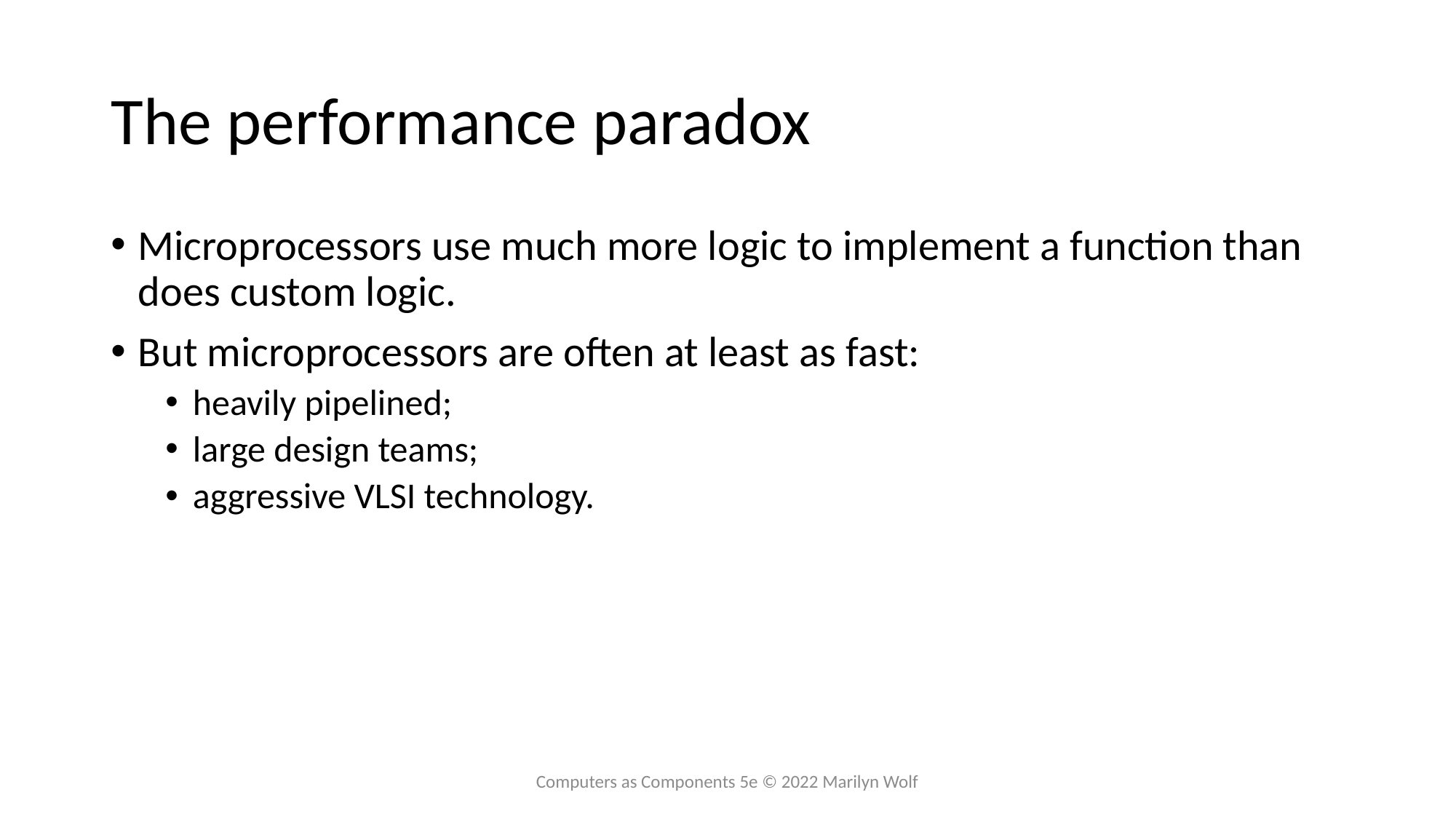

# The performance paradox
Microprocessors use much more logic to implement a function than does custom logic.
But microprocessors are often at least as fast:
heavily pipelined;
large design teams;
aggressive VLSI technology.
Computers as Components 5e © 2022 Marilyn Wolf